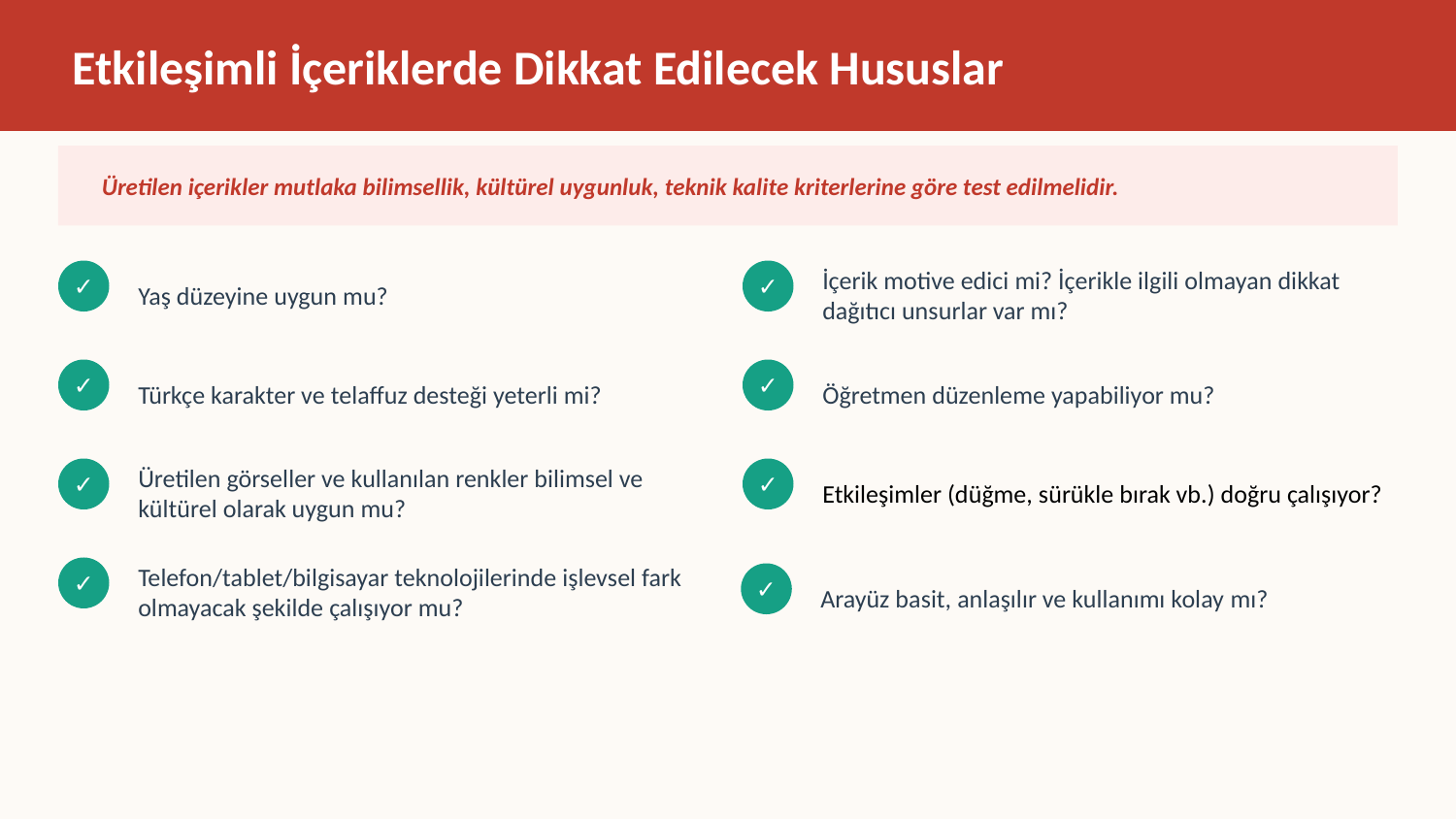

Etkileşimli İçeriklerde Dikkat Edilecek Hususlar

Üretilen içerikler mutlaka bilimsellik, kültürel uygunluk, teknik kalite kriterlerine göre test edilmelidir.
Yaş düzeyine uygun mu?
İçerik motive edici mi? İçerikle ilgili olmayan dikkat dağıtıcı unsurlar var mı?

✓

✓
Türkçe karakter ve telaffuz desteği yeterli mi?
Öğretmen düzenleme yapabiliyor mu?

✓

✓
Üretilen görseller ve kullanılan renkler bilimsel ve kültürel olarak uygun mu?
Etkileşimler (düğme, sürükle bırak vb.) doğru çalışıyor?

✓

✓
Telefon/tablet/bilgisayar teknolojilerinde işlevsel fark olmayacak şekilde çalışıyor mu?

✓
Arayüz basit, anlaşılır ve kullanımı kolay mı?

✓